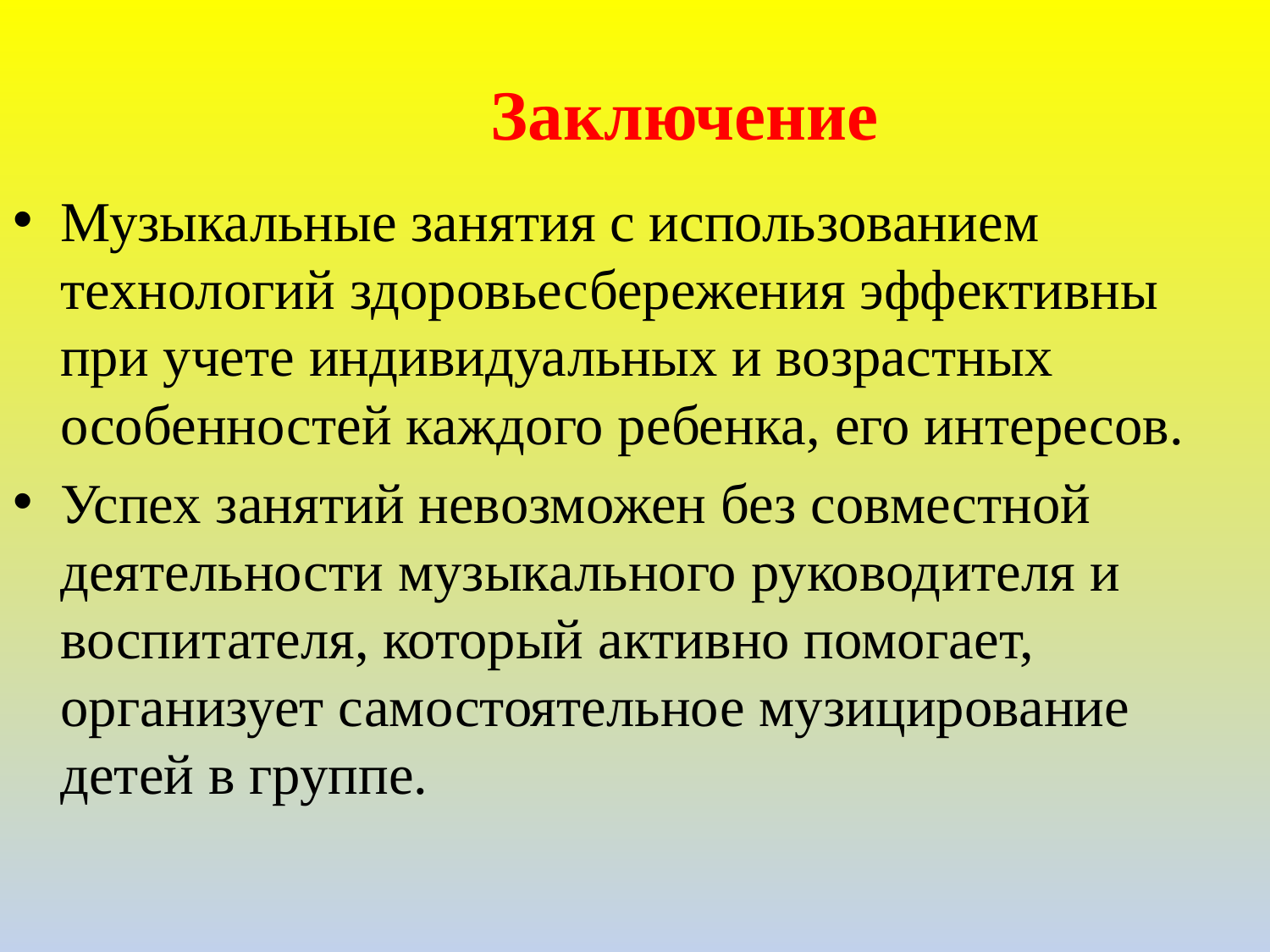

# Заключение
Музыкальные занятия с использованием технологий здоровьесбережения эффективны при учете индивидуальных и возрастных особенностей каждого ребенка, его интересов.
Успех занятий невозможен без совместной деятельности музыкального руководителя и воспитателя, который активно помогает, организует самостоятельное музицирование детей в группе.